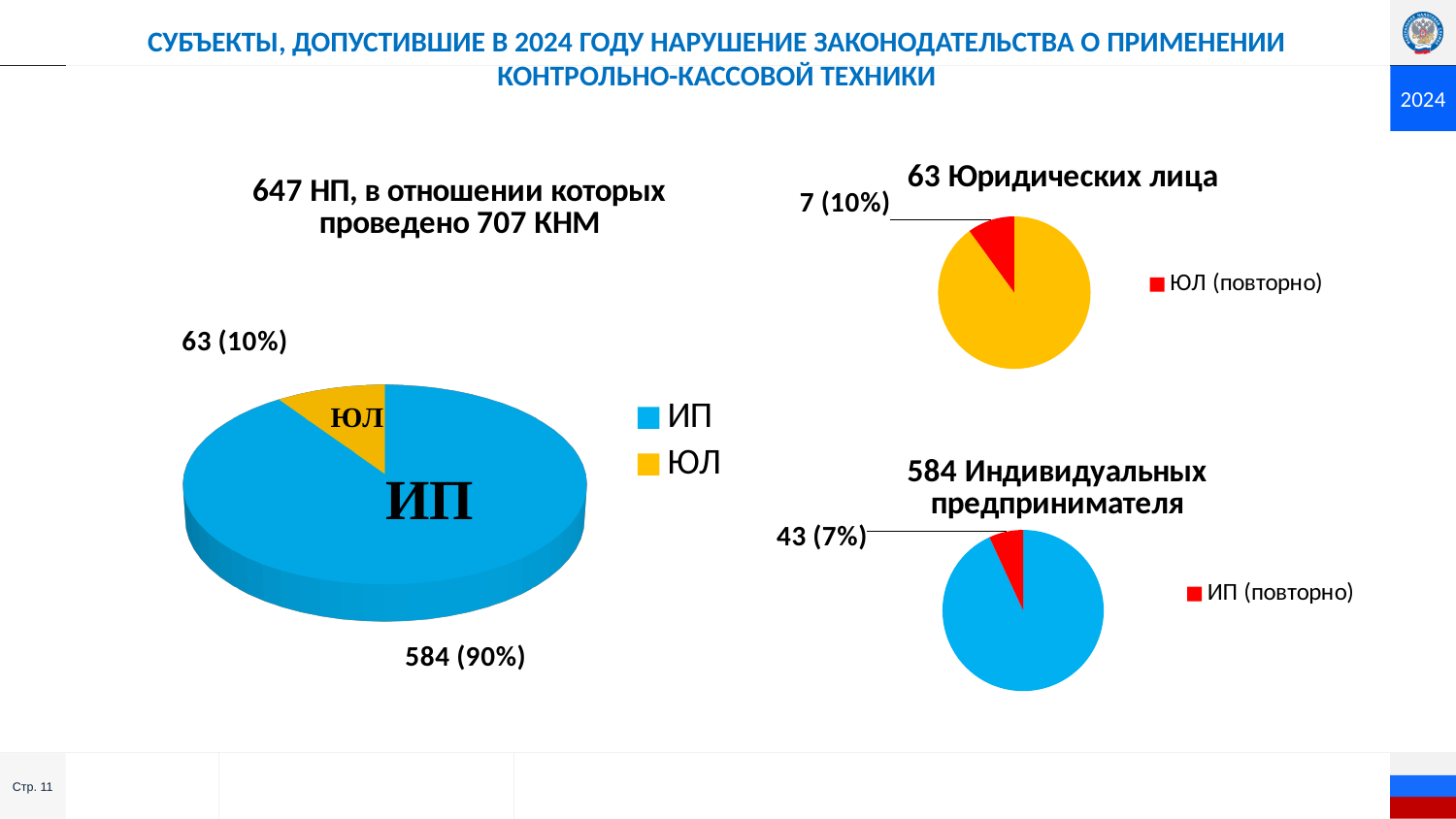

# Субъекты, допустившие в 2024 году нарушение законодательства о применении КОНТРОЛЬНО-КАССОВОЙ ТЕХНИКИ
2024

### Chart: 63 Юридических лица

| Category | Юридические лица |
|---|---|
| ЮЛ | 63.0 |
| ЮЛ (повторно) | 7.0 |

[unsupported chart]

### Chart: 584 Индивидуальных предпринимателя

| Category | Индивидуальные предприниматели |
|---|---|
| ИП | 584.0 |
| ИП (повторно) | 43.0 |
11